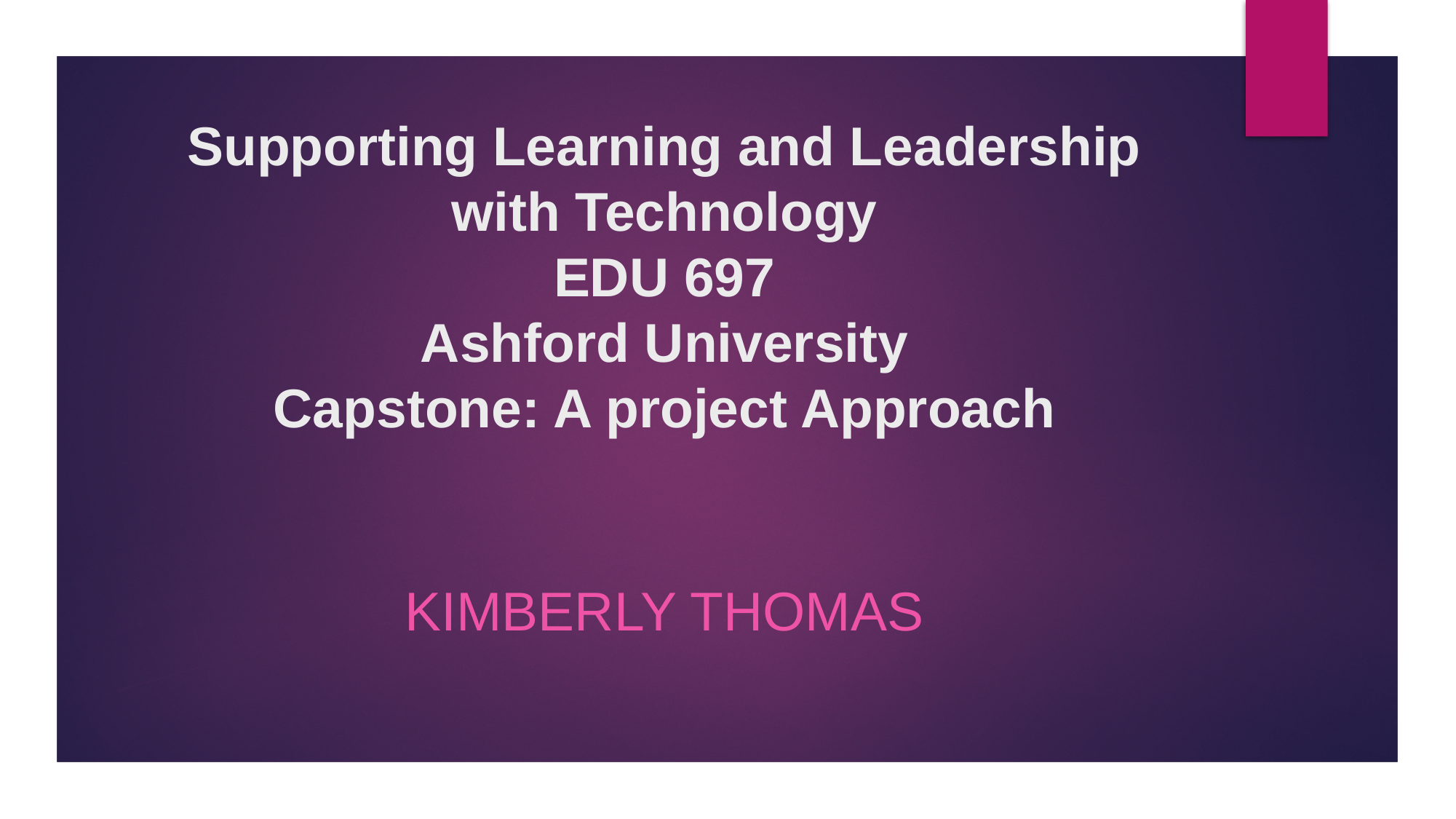

# Supporting Learning and Leadership with Technology EDU 697 Ashford University Capstone: A project Approach
Kimberly Thomas